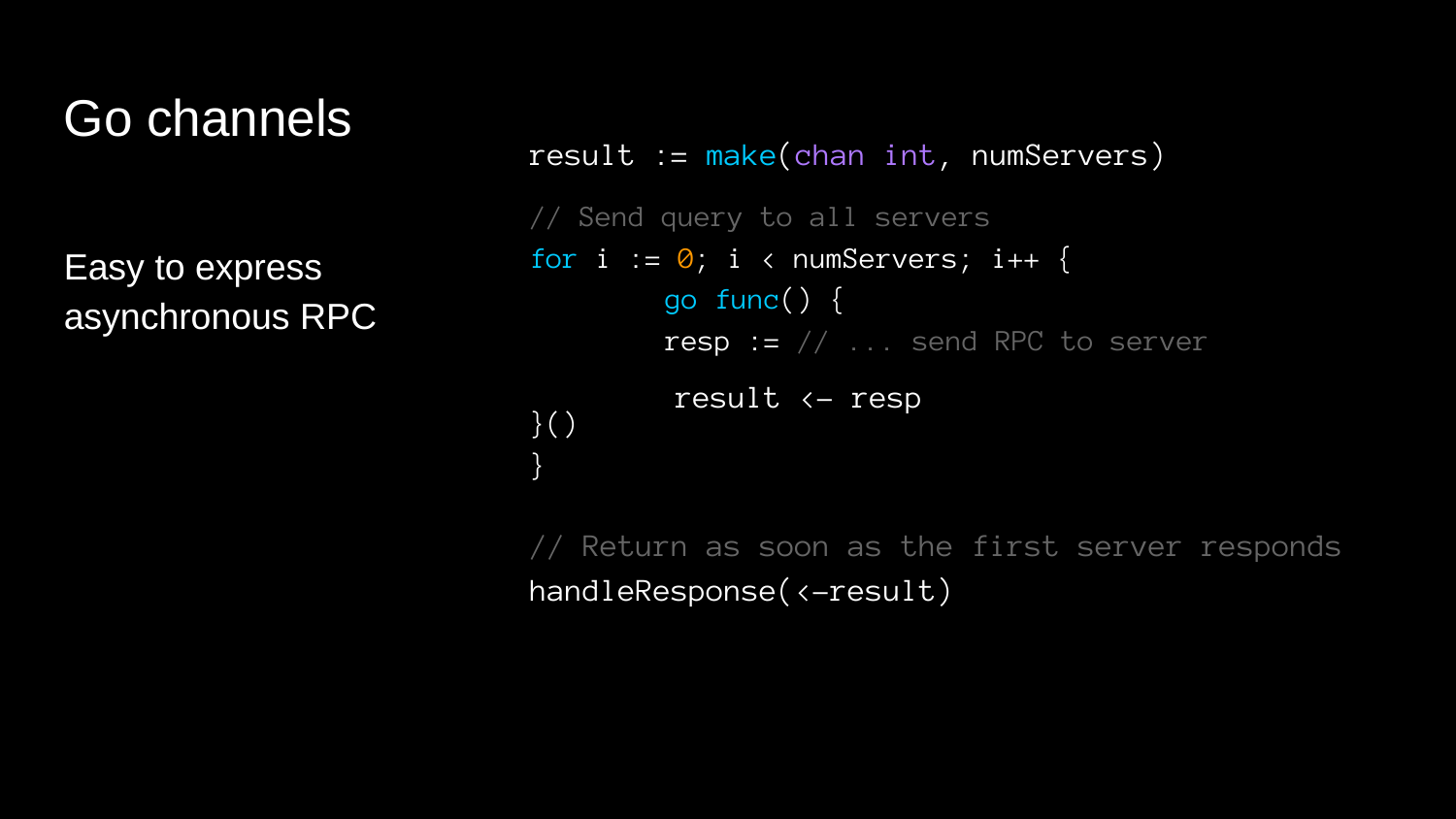

Go channels
result := make(chan int, numServers)

// Send query to all servers
for i := 0; i < numServers; i++ {
	go func() {
		resp := // ... send RPC to server

}()
}
Easy to express asynchronous RPC

result <- resp
// Return as soon as the first server responds
handleResponse(<-result)